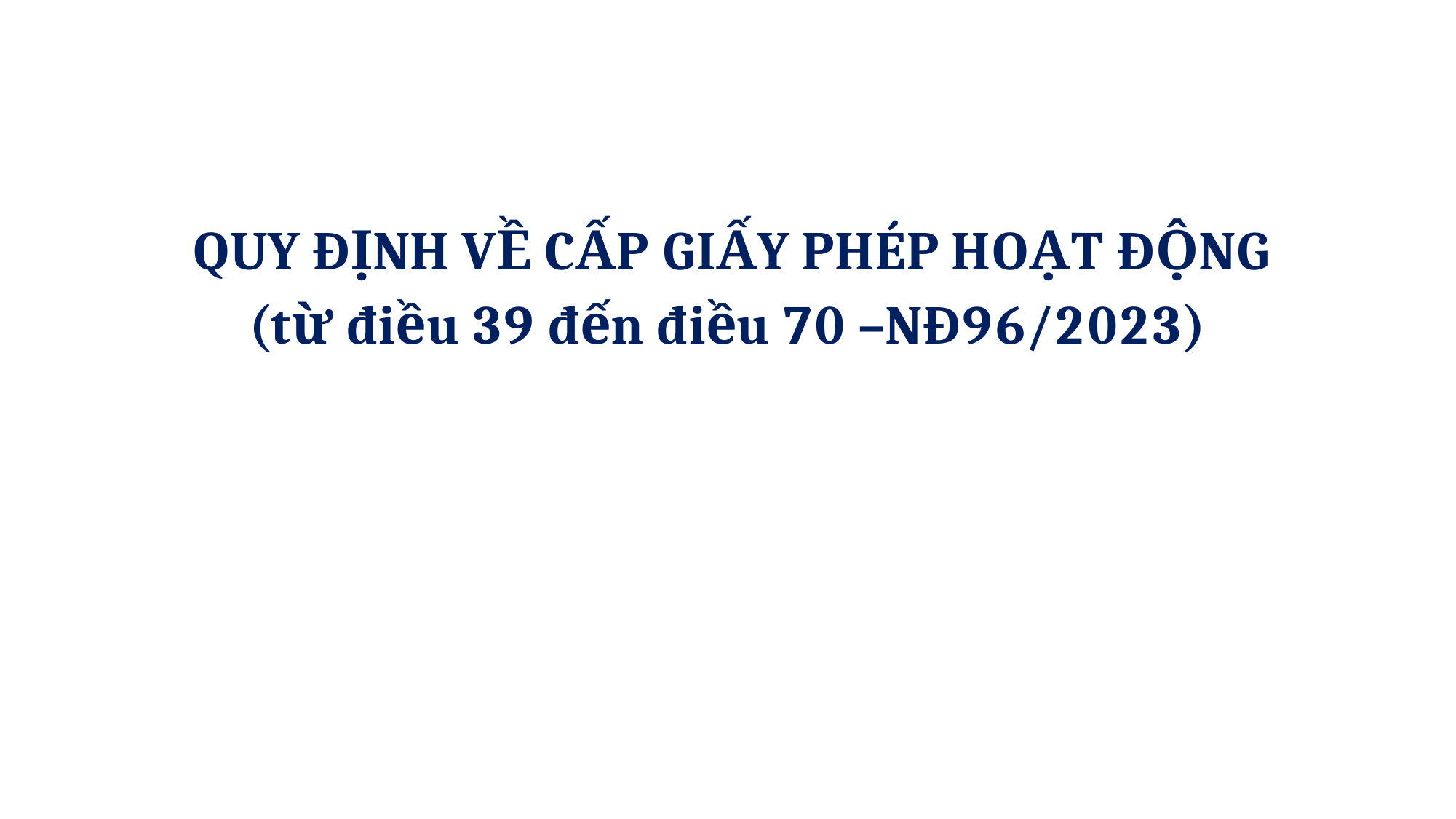

QUY ĐỊNH VỀ CẤP GIẤY PHÉP HOẠT ĐỘNG
(từ điều 39 đến điều 70 –NĐ96/2023)